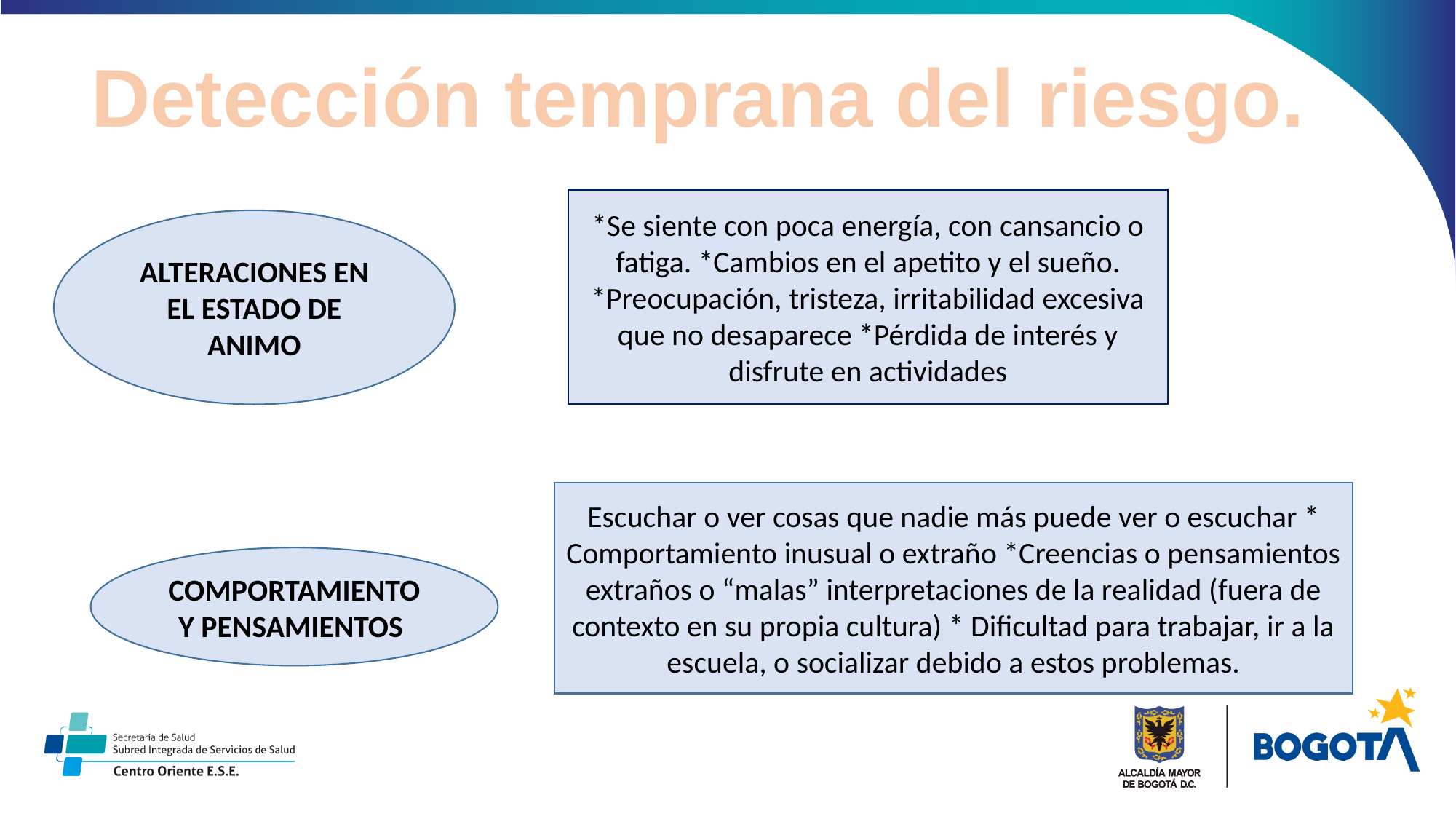

Detección temprana del riesgo.
*Se siente con poca energía, con cansancio o fatiga. *Cambios en el apetito y el sueño. *Preocupación, tristeza, irritabilidad excesiva que no desaparece *Pérdida de interés y disfrute en actividades
ALTERACIONES EN EL ESTADO DE ANIMO
Escuchar o ver cosas que nadie más puede ver o escuchar * Comportamiento inusual o extraño *Creencias o pensamientos extraños o “malas” interpretaciones de la realidad (fuera de contexto en su propia cultura) * Dificultad para trabajar, ir a la escuela, o socializar debido a estos problemas.
COMPORTAMIENTO Y PENSAMIENTOS